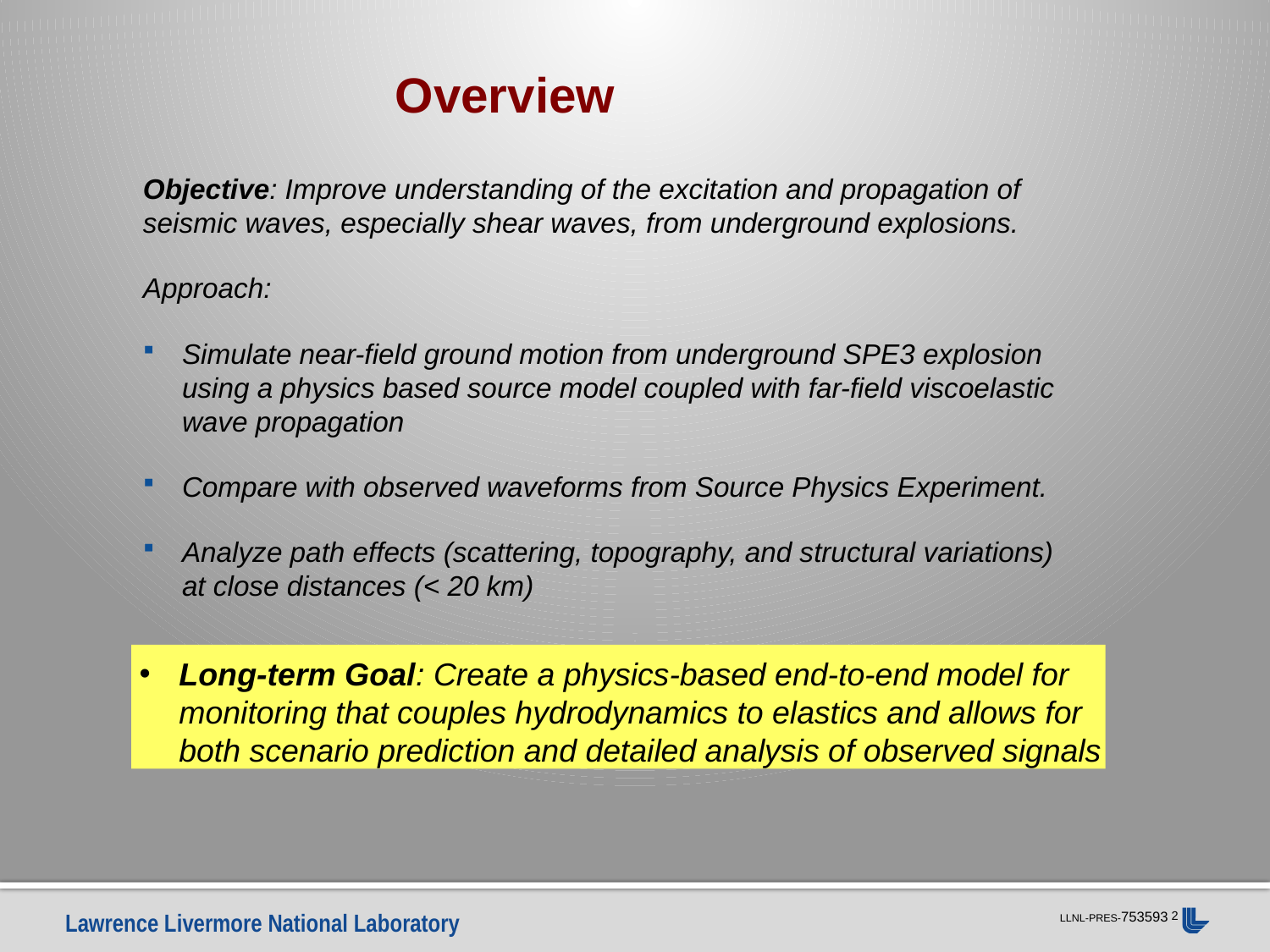

# Overview
Objective: Improve understanding of the excitation and propagation of seismic waves, especially shear waves, from underground explosions.
Approach:
Simulate near-field ground motion from underground SPE3 explosion using a physics based source model coupled with far-field viscoelastic wave propagation
Compare with observed waveforms from Source Physics Experiment.
Analyze path effects (scattering, topography, and structural variations) at close distances (< 20 km)

Long-term Goal: Create a physics-based end-to-end model for monitoring that couples hydrodynamics to elastics and allows for both scenario prediction and detailed analysis of observed signals